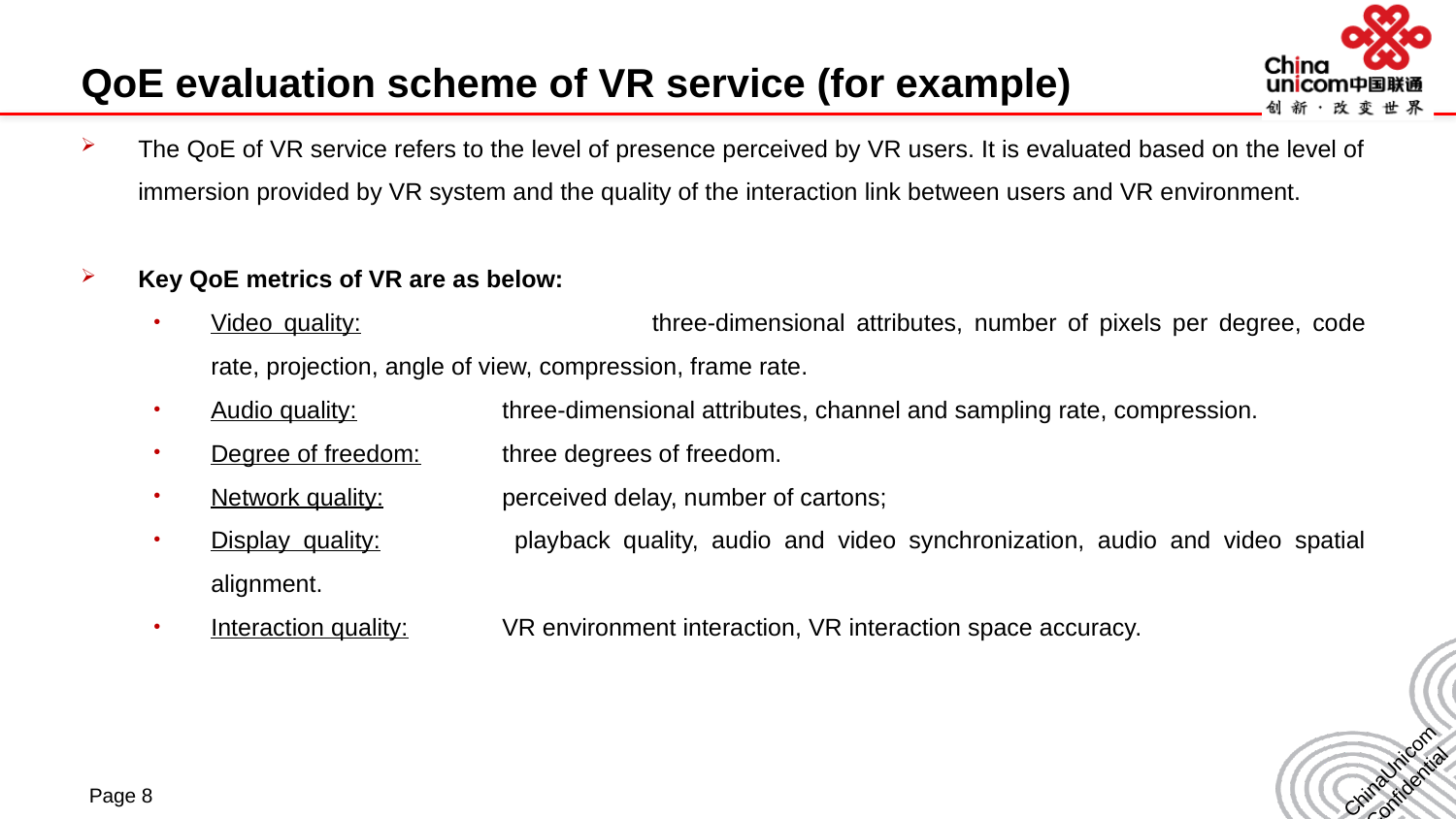

QoE evaluation scheme of VR service (for example)
The QoE of VR service refers to the level of presence perceived by VR users. It is evaluated based on the level of immersion provided by VR system and the quality of the interaction link between users and VR environment.

Key QoE metrics of VR are as below:
Video quality:		three-dimensional attributes, number of pixels per degree, code rate, projection, angle of view, compression, frame rate.
Audio quality:	three-dimensional attributes, channel and sampling rate, compression.
Degree of freedom:	three degrees of freedom.
Network quality: 	perceived delay, number of cartons;
Display quality: 	playback quality, audio and video synchronization, audio and video spatial alignment.
Interaction quality: 	VR environment interaction, VR interaction space accuracy.
Page 8